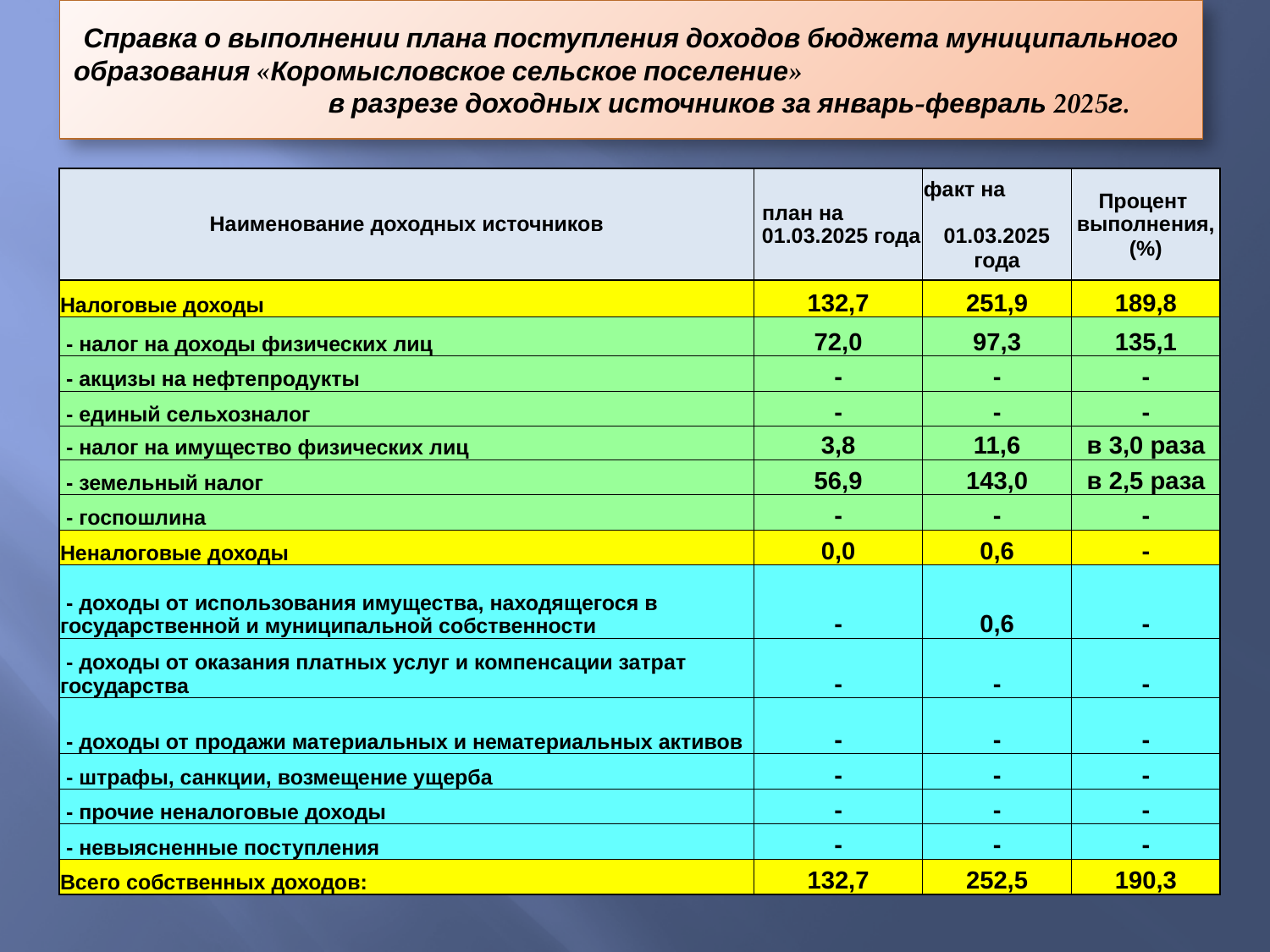

# Справка о выполнении плана поступления доходов бюджета муниципального образования «Коромысловское сельское поселение»                                                                                       в разрезе доходных источников за январь-февраль 2025г.
| Наименование доходных источников | план на 01.03.2025 года | факт на 01.03.2025 года | Процент выполнения, (%) |
| --- | --- | --- | --- |
| Налоговые доходы | 132,7 | 251,9 | 189,8 |
| - налог на доходы физических лиц | 72,0 | 97,3 | 135,1 |
| - акцизы на нефтепродукты | - | - | - |
| - единый сельхозналог | - | - | - |
| - налог на имущество физических лиц | 3,8 | 11,6 | в 3,0 раза |
| - земельный налог | 56,9 | 143,0 | в 2,5 раза |
| - госпошлина | - | - | - |
| Неналоговые доходы | 0,0 | 0,6 | - |
| - доходы от использования имущества, находящегося в государственной и муниципальной собственности | - | 0,6 | - |
| - доходы от оказания платных услуг и компенсации затрат государства | - | - | - |
| - доходы от продажи материальных и нематериальных активов | - | - | - |
| - штрафы, санкции, возмещение ущерба | - | - | - |
| - прочие неналоговые доходы | - | - | - |
| - невыясненные поступления | - | - | - |
| Всего собственных доходов: | 132,7 | 252,5 | 190,3 |